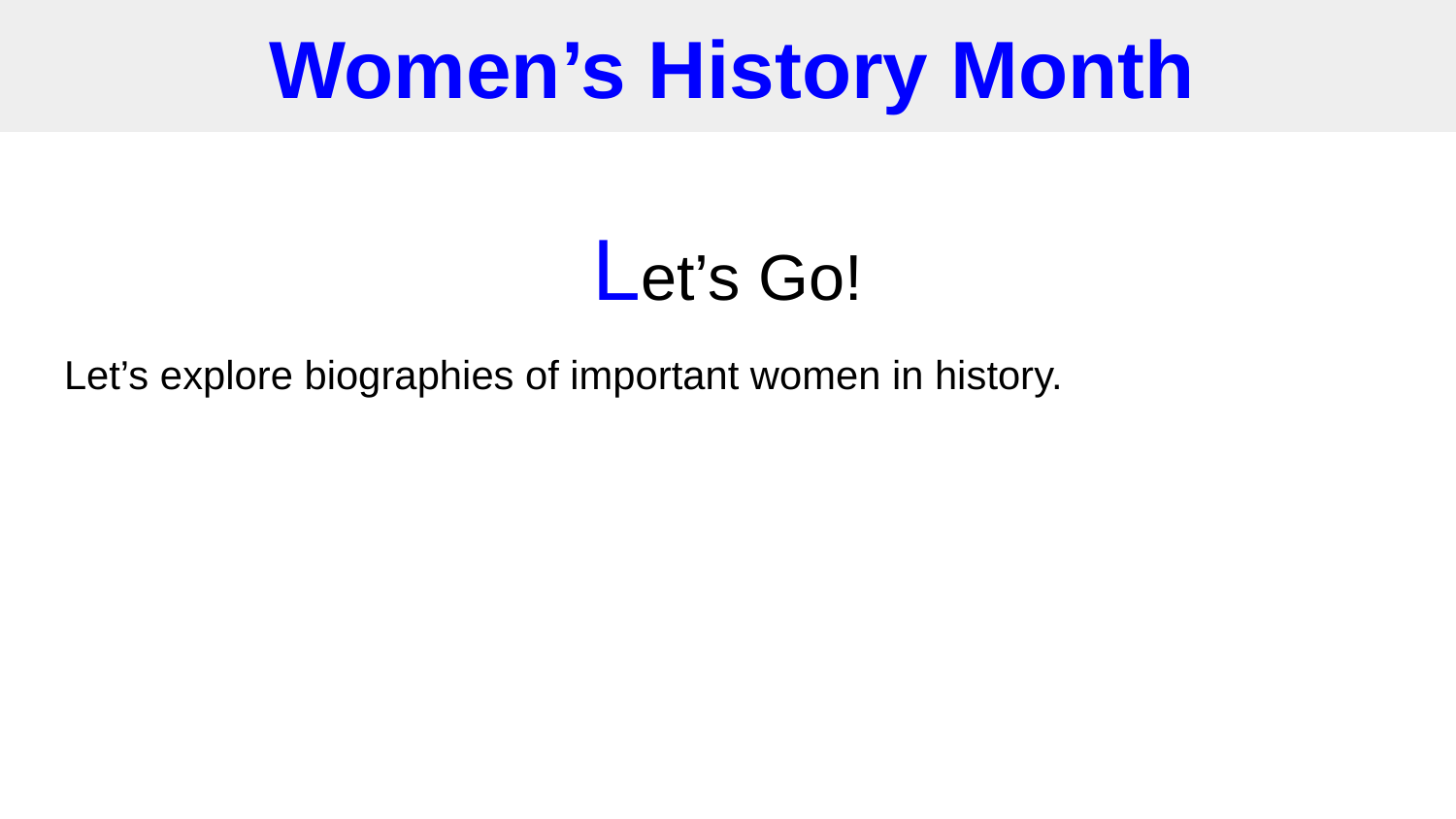

# Women’s History Month
Let’s Go!
Let’s explore biographies of important women in history.